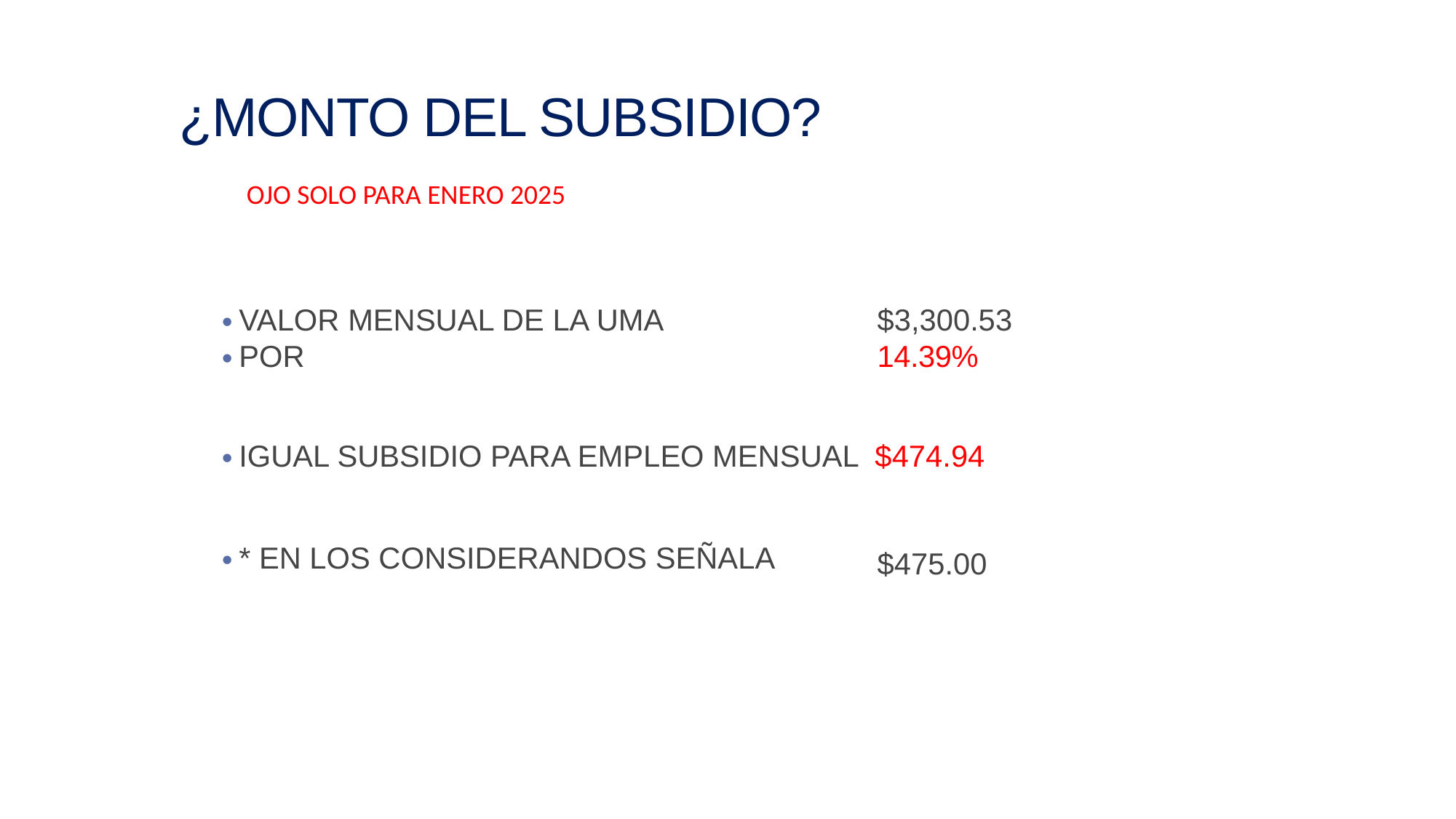

¿MONTO DEL SUBSIDIO?
OJO SOLO PARA ENERO 2025
🞄 VALOR MENSUAL DE LA UMA
🞄 POR
$3,300.53
14.39%
🞄 IGUAL SUBSIDIO PARA EMPLEO MENSUAL  $474.94
🞄 * EN LOS CONSIDERANDOS SEÑALA
$475.00